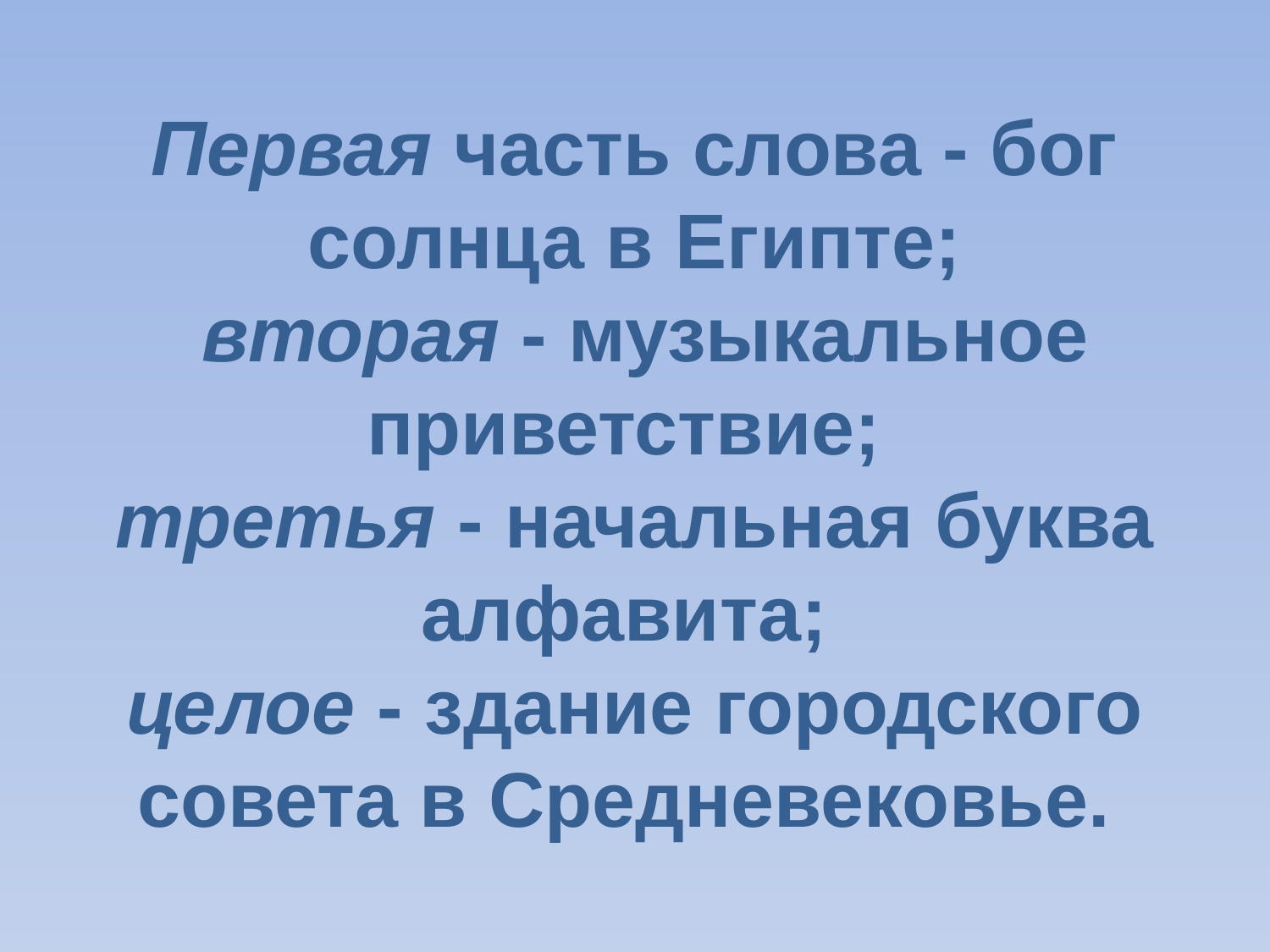

# Первая часть слова - бог солнца в Египте; вторая - музыкальное приветствие; третья - начальная буква алфавита; целое - здание городского совета в Средневековье.